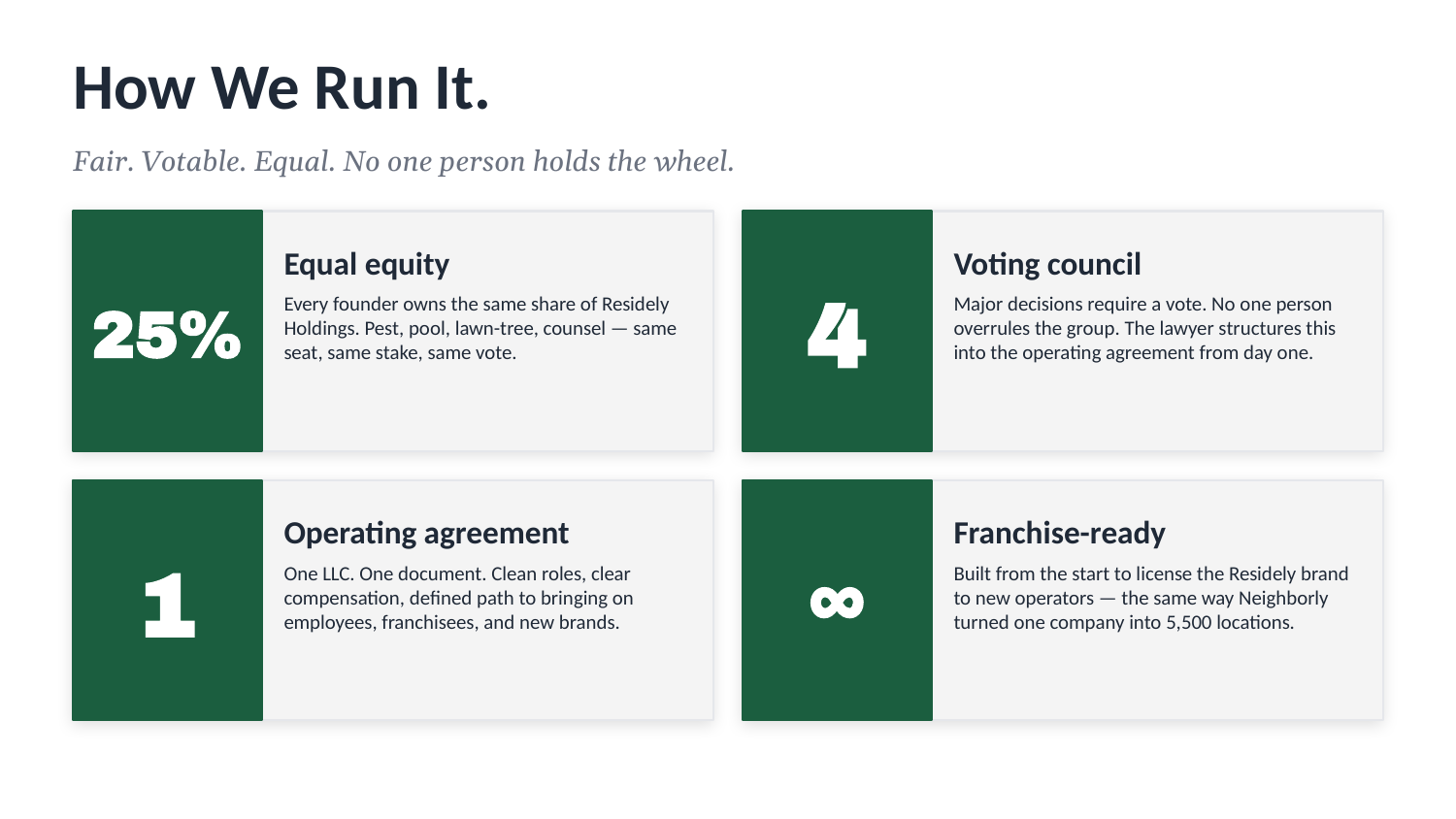

How We Run It.
Fair. Votable. Equal. No one person holds the wheel.

25%

4
Equal equity
Voting council
Every founder owns the same share of Residely Holdings. Pest, pool, lawn-tree, counsel — same seat, same stake, same vote.
Major decisions require a vote. No one person overrules the group. The lawyer structures this into the operating agreement from day one.

1

∞
Operating agreement
Franchise-ready
One LLC. One document. Clean roles, clear compensation, defined path to bringing on employees, franchisees, and new brands.
Built from the start to license the Residely brand to new operators — the same way Neighborly turned one company into 5,500 locations.